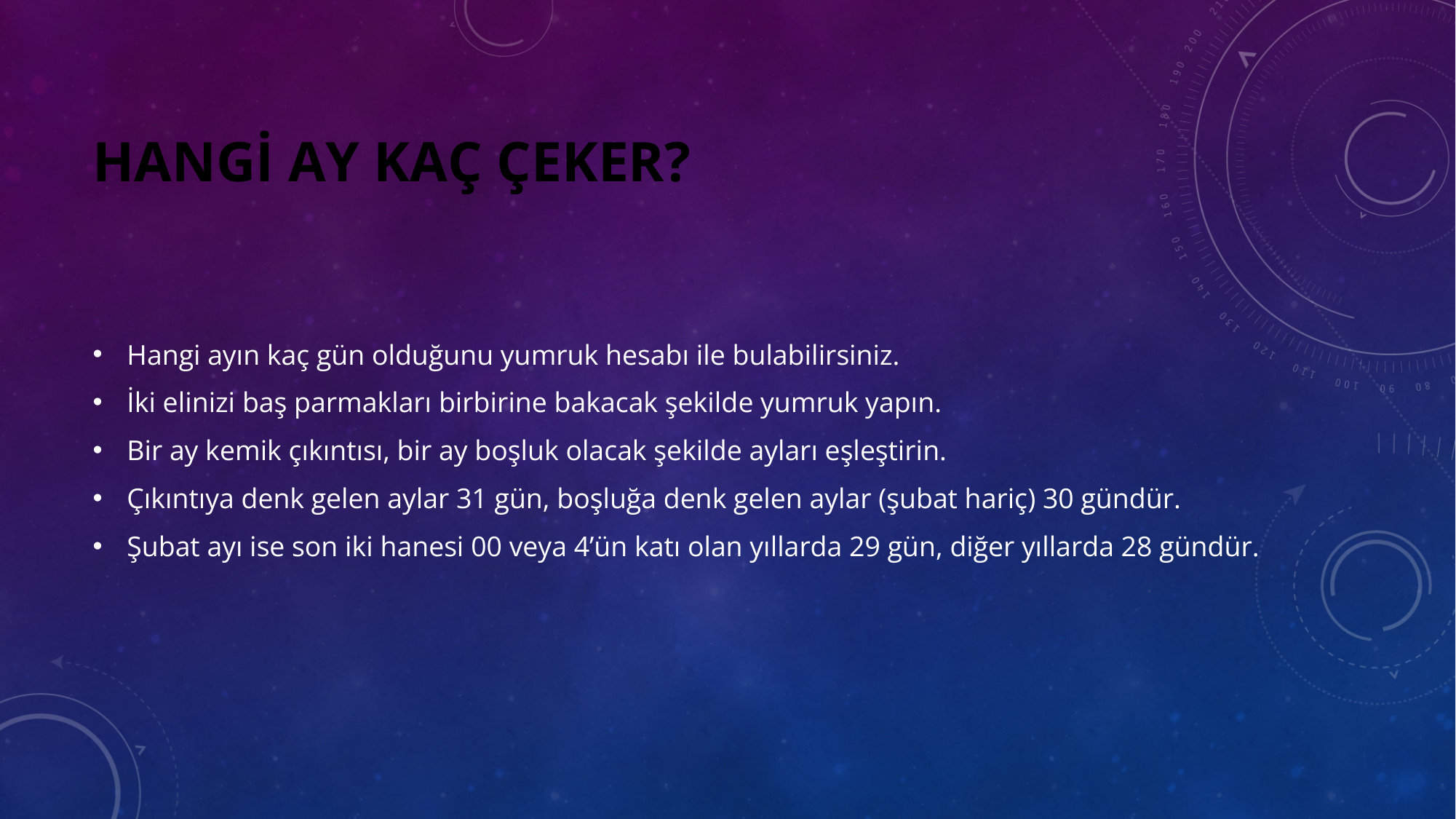

# Hangi Ay Kaç Çeker?
Hangi ayın kaç gün olduğunu yumruk hesabı ile bulabilirsiniz.
İki elinizi baş parmakları birbirine bakacak şekilde yumruk yapın.
Bir ay kemik çıkıntısı, bir ay boşluk olacak şekilde ayları eşleştirin.
Çıkıntıya denk gelen aylar 31 gün, boşluğa denk gelen aylar (şubat hariç) 30 gündür.
Şubat ayı ise son iki hanesi 00 veya 4’ün katı olan yıllarda 29 gün, diğer yıllarda 28 gündür.